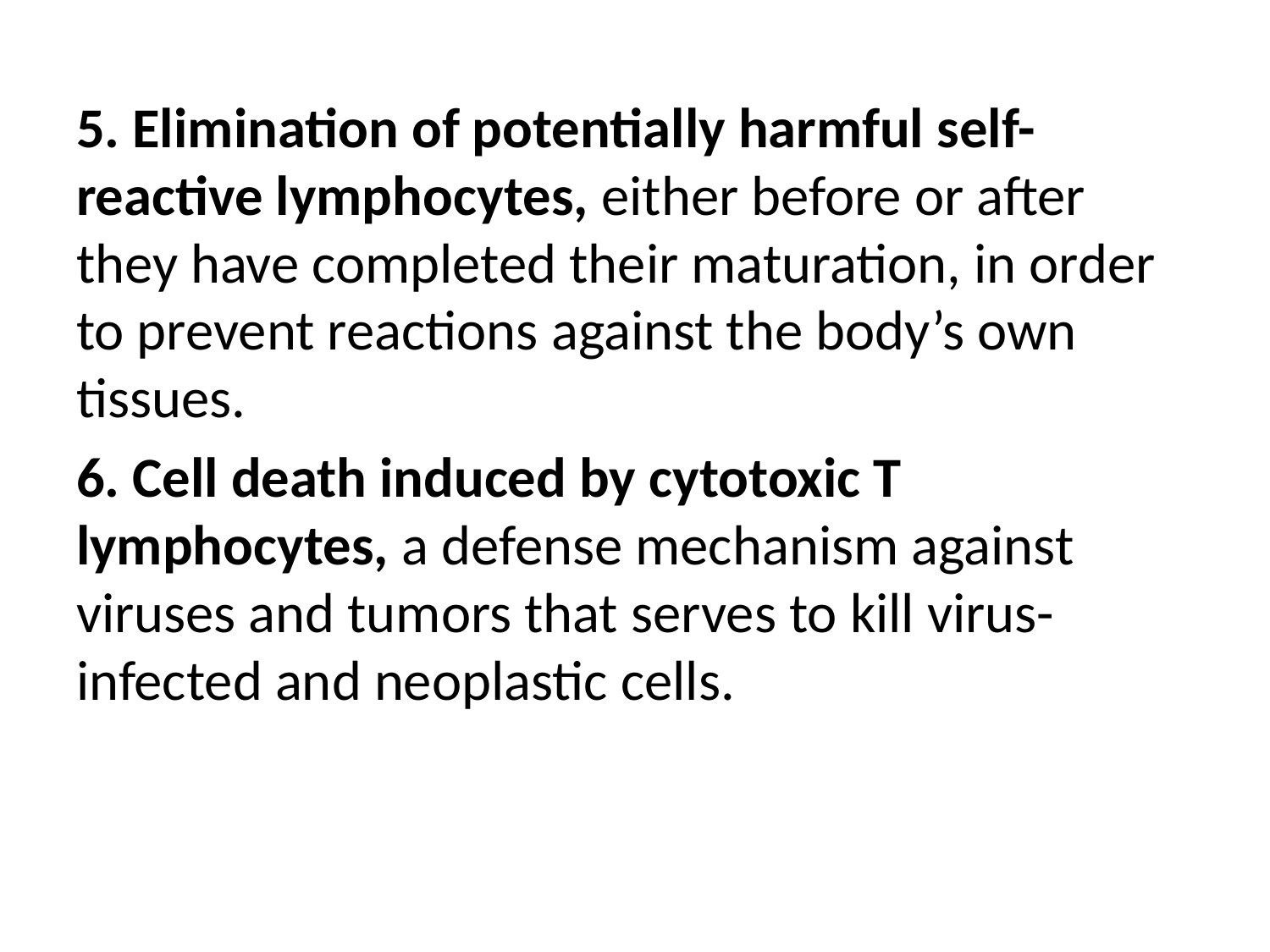

5. Elimination of potentially harmful self-reactive lymphocytes, either before or after they have completed their maturation, in order to prevent reactions against the body’s own tissues.
6. Cell death induced by cytotoxic T lymphocytes, a defense mechanism against viruses and tumors that serves to kill virus-infected and neoplastic cells.